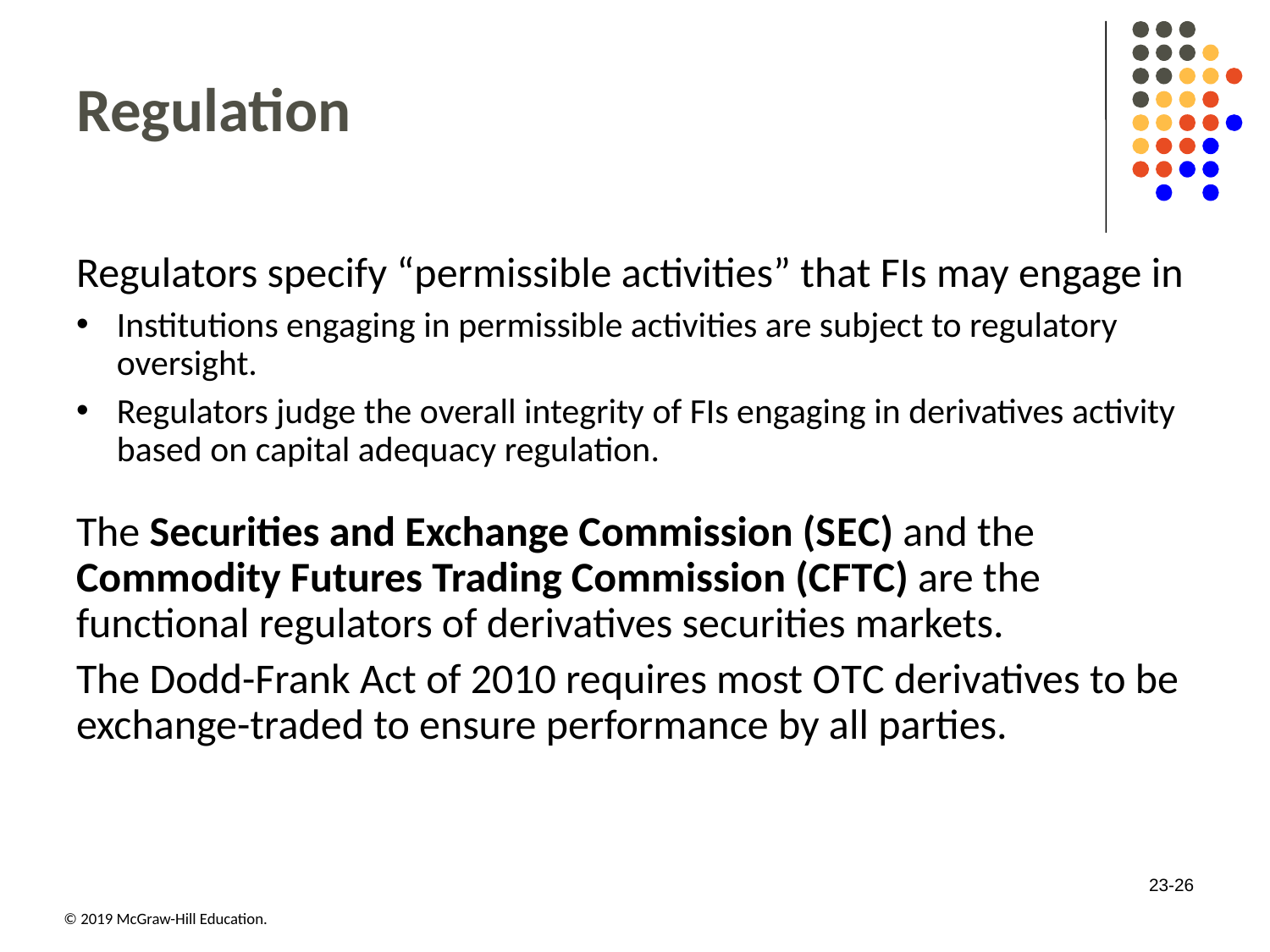

# Regulation
Regulators specify “permissible activities” that FIs may engage in
Institutions engaging in permissible activities are subject to regulatory oversight.
Regulators judge the overall integrity of FIs engaging in derivatives activity based on capital adequacy regulation.
The Securities and Exchange Commission (S E C) and the Commodity Futures Trading Commission (C F T C) are the functional regulators of derivatives securities markets.
The Dodd-Frank Act of 2010 requires most O T C derivatives to be exchange-traded to ensure performance by all parties.
23-26